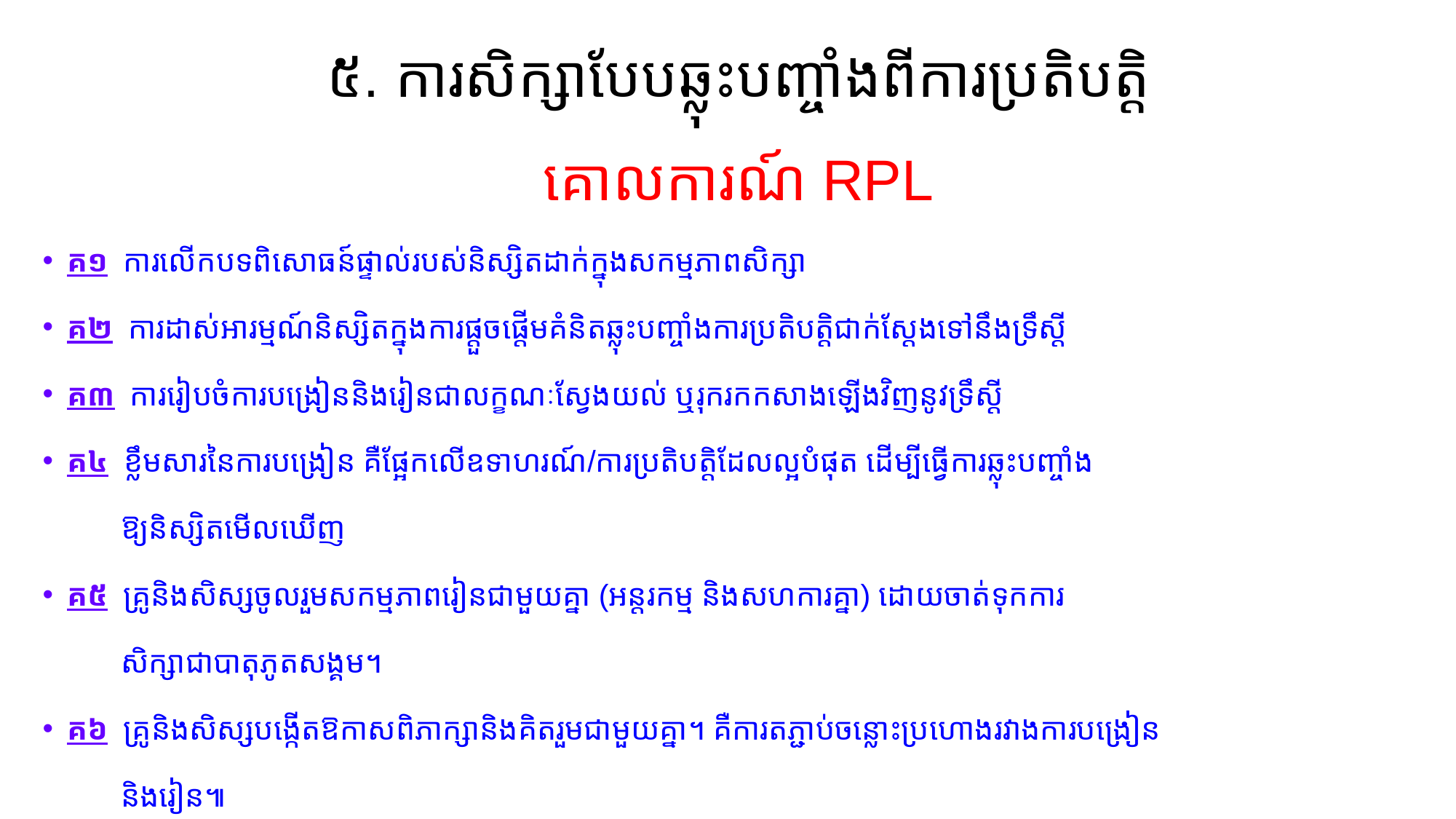

# ៥. ការសិក្សាបែបឆ្លុះបញ្ចាំងពីការប្រតិបត្តិ គោលការណ៍ RPL
គ១  ការលើកបទពិសោធន៍ផ្ទាល់របស់និស្សិតដាក់ក្នុងសកម្មភាពសិក្សា
គ២  ការដាស់អារម្មណ៍និស្សិតក្នុងការផ្តួចផ្តើមគំនិតឆ្លុះបញ្ចាំងការប្រតិបត្តិជាក់ស្តែងទៅនឹងទ្រឹស្តី
គ៣  ការរៀបចំការបង្រៀននិងរៀនជាលក្ខណៈស្វែងយល់ ឬរុករកកសាងឡើងវិញនូវទ្រឹស្តី
គ៤  ខ្លឹមសារនៃការបង្រៀន គឺផ្អែកលើឧទាហរណ៍/ការប្រតិបត្តិដែលល្អបំផុត ដើម្បីធ្វើការឆ្លុះបញ្ចាំង
          ឱ្យនិស្សិតមើលឃើញ
គ៥  គ្រូនិងសិស្សចូលរួមសកម្មភាពរៀនជាមួយគ្នា (អន្តរកម្ម និងសហការគ្នា) ដោយចាត់ទុកការ
          សិក្សាជាបាតុភូតសង្គម។
គ៦  គ្រូនិងសិស្សបង្កើតឱកាសពិភាក្សានិងគិតរួមជាមួយគ្នា។ គឺការតភ្ជាប់ចន្លោះប្រហោងរវាងការបង្រៀន
​          និងរៀន៕